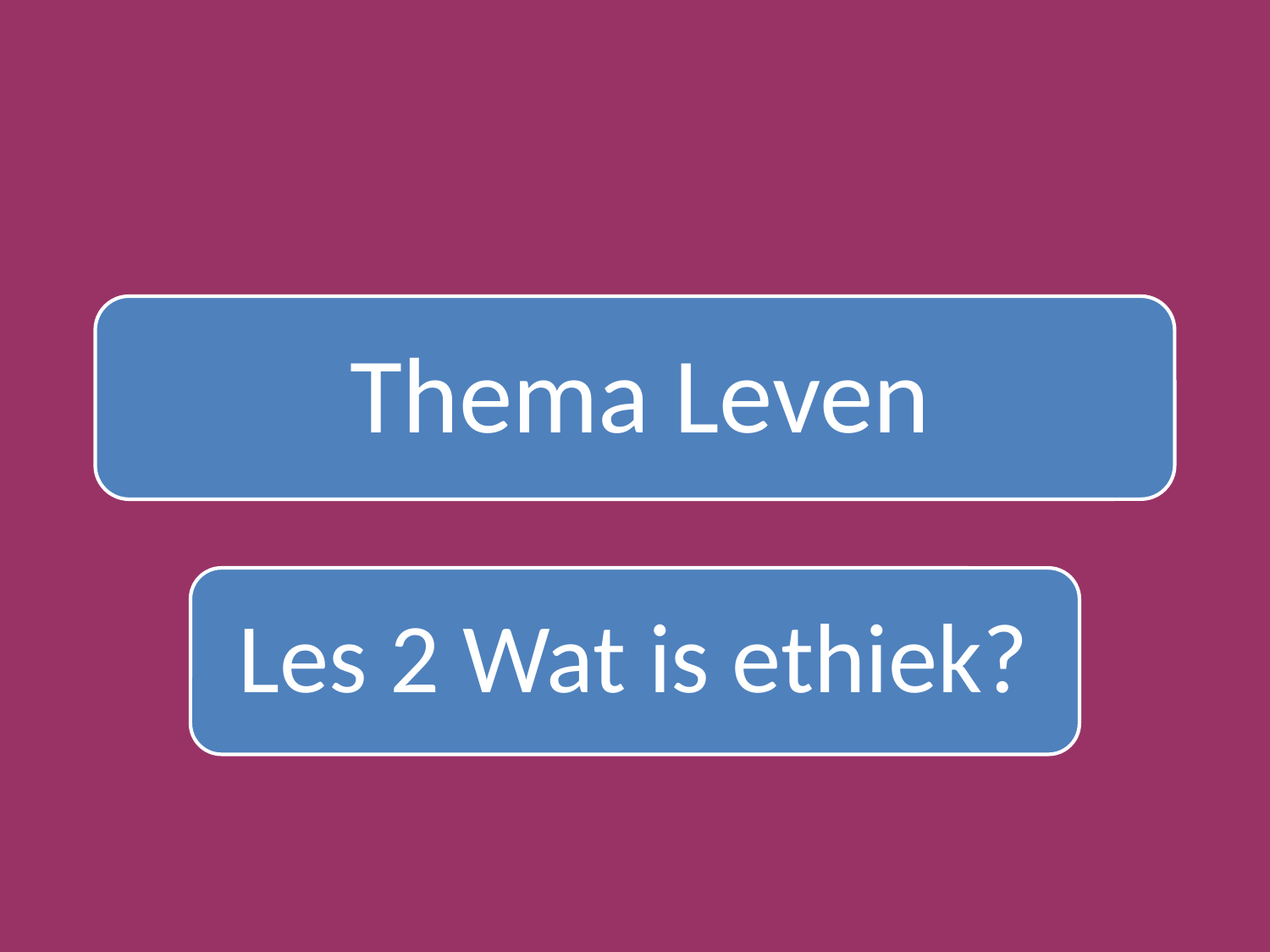

Thema Leven
Les 2 Wat is ethiek?